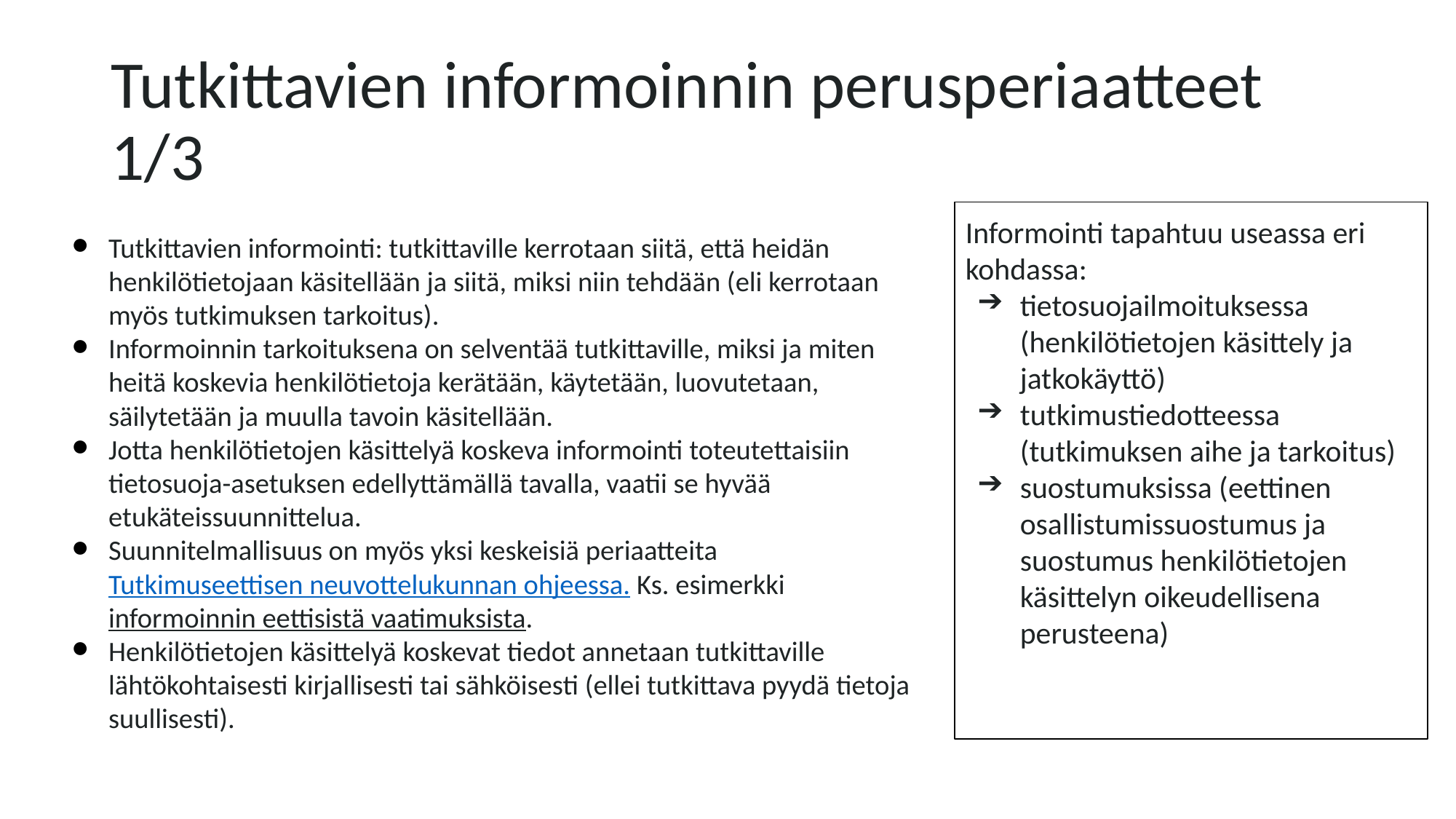

# Tutkittavien informoinnin perusperiaatteet 1/3
Informointi tapahtuu useassa eri kohdassa:
tietosuojailmoituksessa (henkilötietojen käsittely ja jatkokäyttö)
tutkimustiedotteessa (tutkimuksen aihe ja tarkoitus)
suostumuksissa (eettinen osallistumissuostumus ja suostumus henkilötietojen käsittelyn oikeudellisena perusteena)
Tutkittavien informointi: tutkittaville kerrotaan siitä, että heidän henkilötietojaan käsitellään ja siitä, miksi niin tehdään (eli kerrotaan myös tutkimuksen tarkoitus).
Informoinnin tarkoituksena on selventää tutkittaville, miksi ja miten heitä koskevia henkilötietoja kerätään, käytetään, luovutetaan, säilytetään ja muulla tavoin käsitellään.
Jotta henkilötietojen käsittelyä koskeva informointi toteutettaisiin tietosuoja-asetuksen edellyttämällä tavalla, vaatii se hyvää etukäteissuunnittelua.
Suunnitelmallisuus on myös yksi keskeisiä periaatteita Tutkimuseettisen neuvottelukunnan ohjeessa. Ks. esimerkki informoinnin eettisistä vaatimuksista.
Henkilötietojen käsittelyä koskevat tiedot annetaan tutkittaville lähtökohtaisesti kirjallisesti tai sähköisesti (ellei tutkittava pyydä tietoja suullisesti).